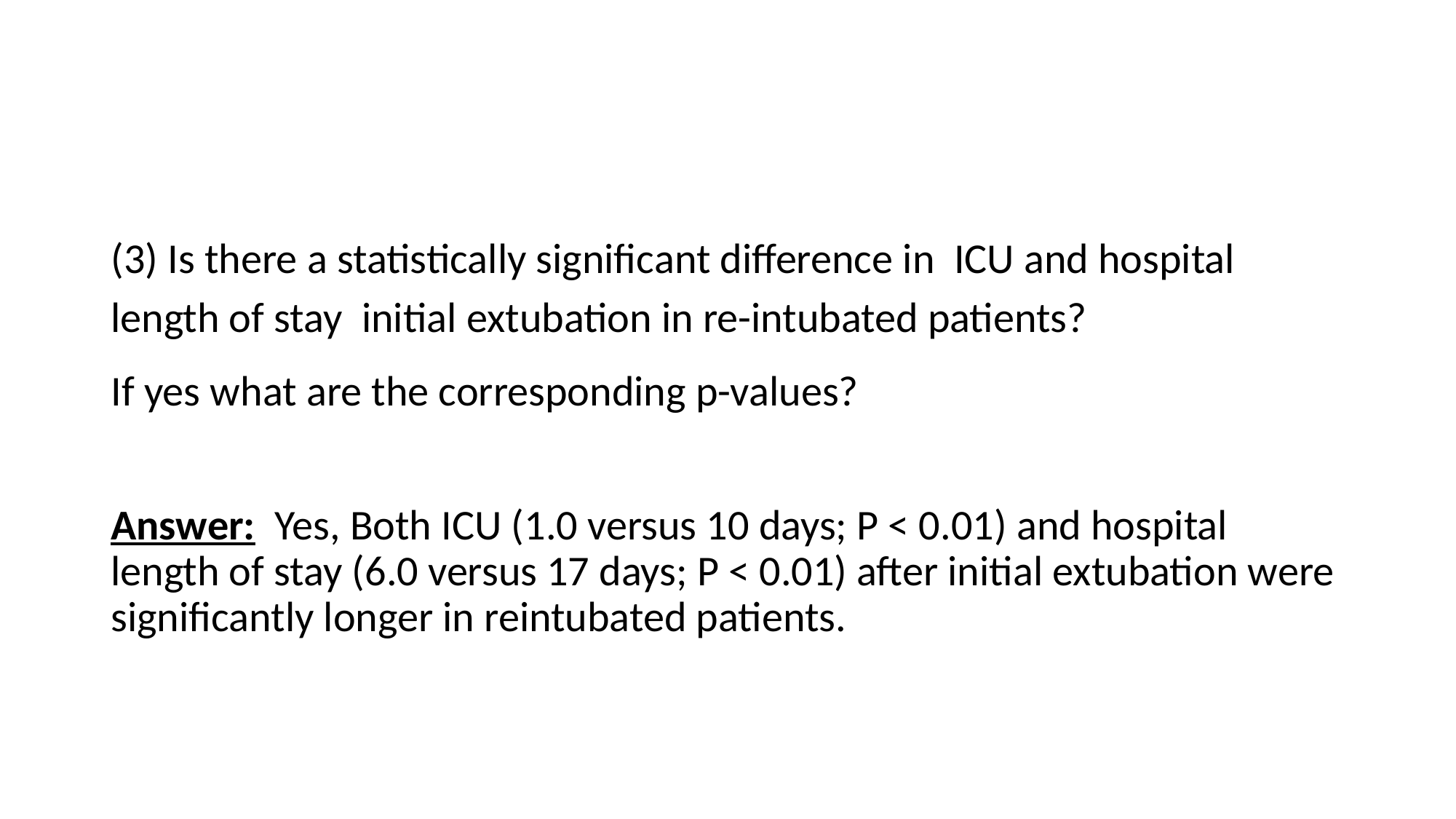

(3) Is there a statistically significant difference in  ICU and hospital length of stay  initial extubation in re-intubated patients?
If yes what are the corresponding p-values?

Answer:  Yes, Both ICU (1.0 versus 10 days; P < 0.01) and hospital length of stay (6.0 versus 17 days; P < 0.01) after initial extubation were significantly longer in reintubated patients.